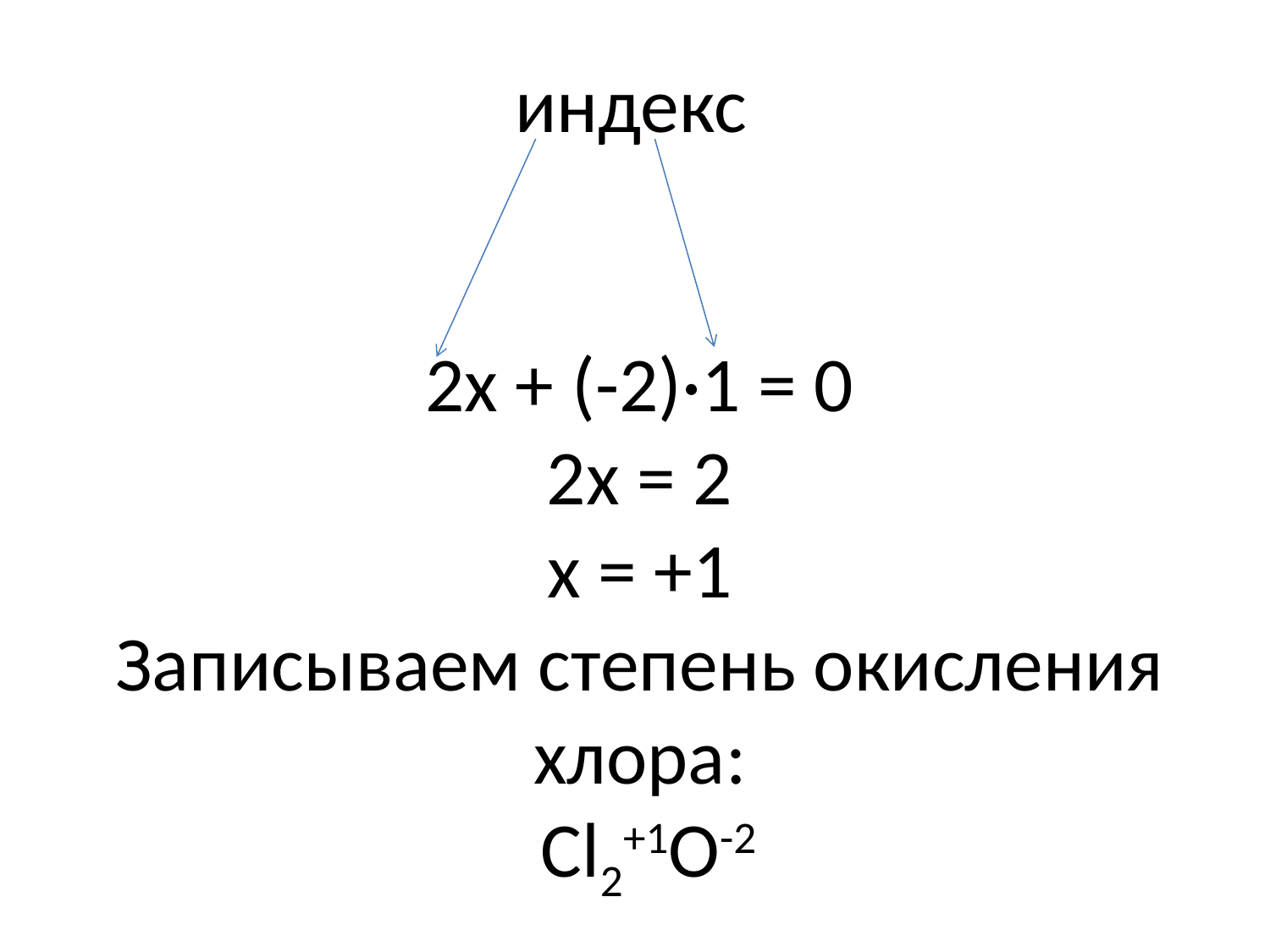

# индекс 2х + (-2)·1 = 0 2х = 2 х = +1 Записываем степень окисления хлора: Cl2+1O-2